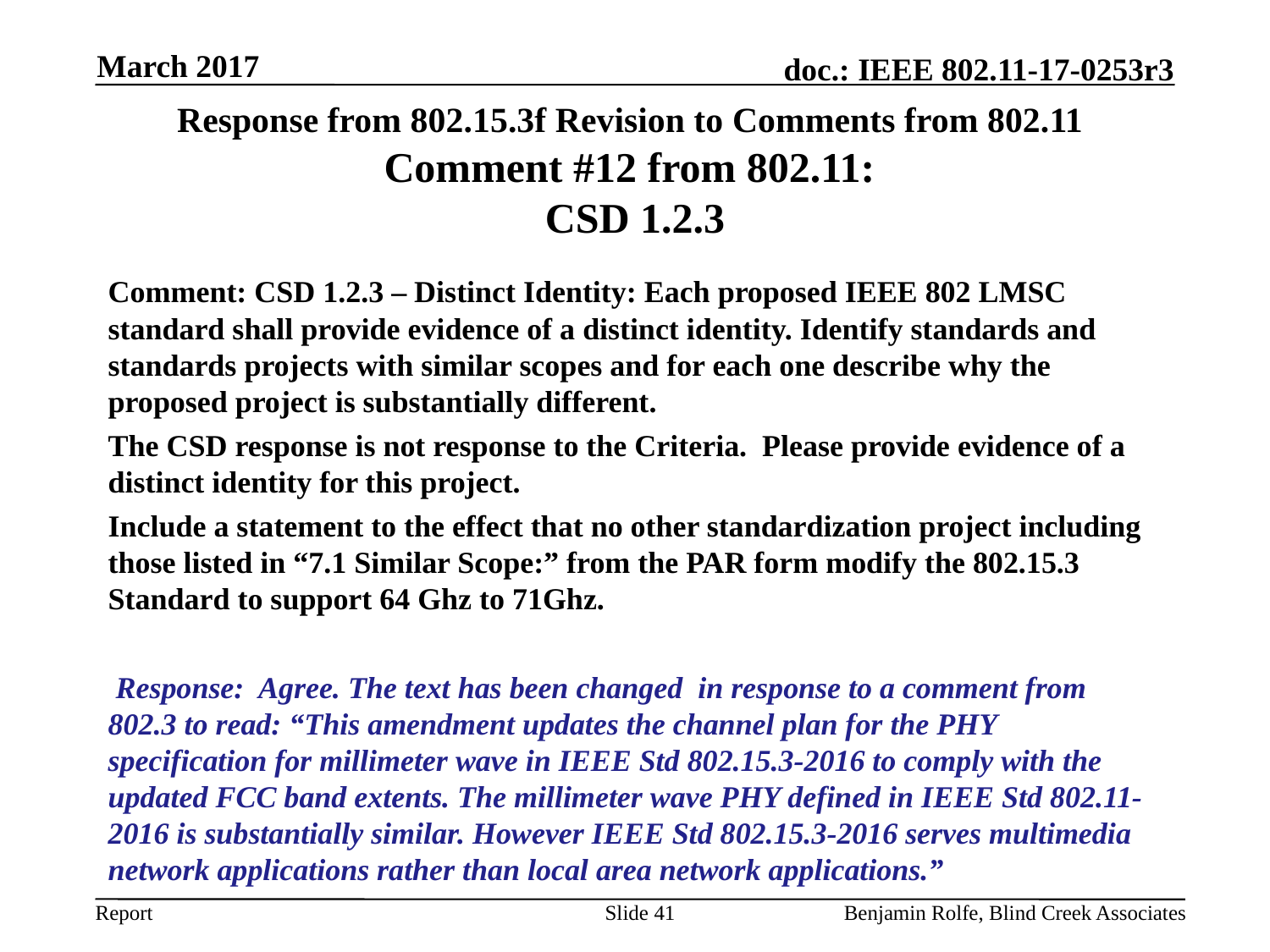

March 2017
# Response from 802.15.3f Revision to Comments from 802.11 Comment #12 from 802.11: CSD 1.2.3
Comment: CSD 1.2.3 – Distinct Identity: Each proposed IEEE 802 LMSC standard shall provide evidence of a distinct identity. Identify standards and standards projects with similar scopes and for each one describe why the proposed project is substantially different.
The CSD response is not response to the Criteria.  Please provide evidence of a distinct identity for this project.
Include a statement to the effect that no other standardization project including those listed in “7.1 Similar Scope:” from the PAR form modify the 802.15.3 Standard to support 64 Ghz to 71Ghz.

 Response:  Agree. The text has been changed  in response to a comment from 802.3 to read: “This amendment updates the channel plan for the PHY specification for millimeter wave in IEEE Std 802.15.3-2016 to comply with the updated FCC band extents. The millimeter wave PHY defined in IEEE Std 802.11-2016 is substantially similar. However IEEE Std 802.15.3-2016 serves multimedia network applications rather than local area network applications.”

Slide 41
Benjamin Rolfe, Blind Creek Associates